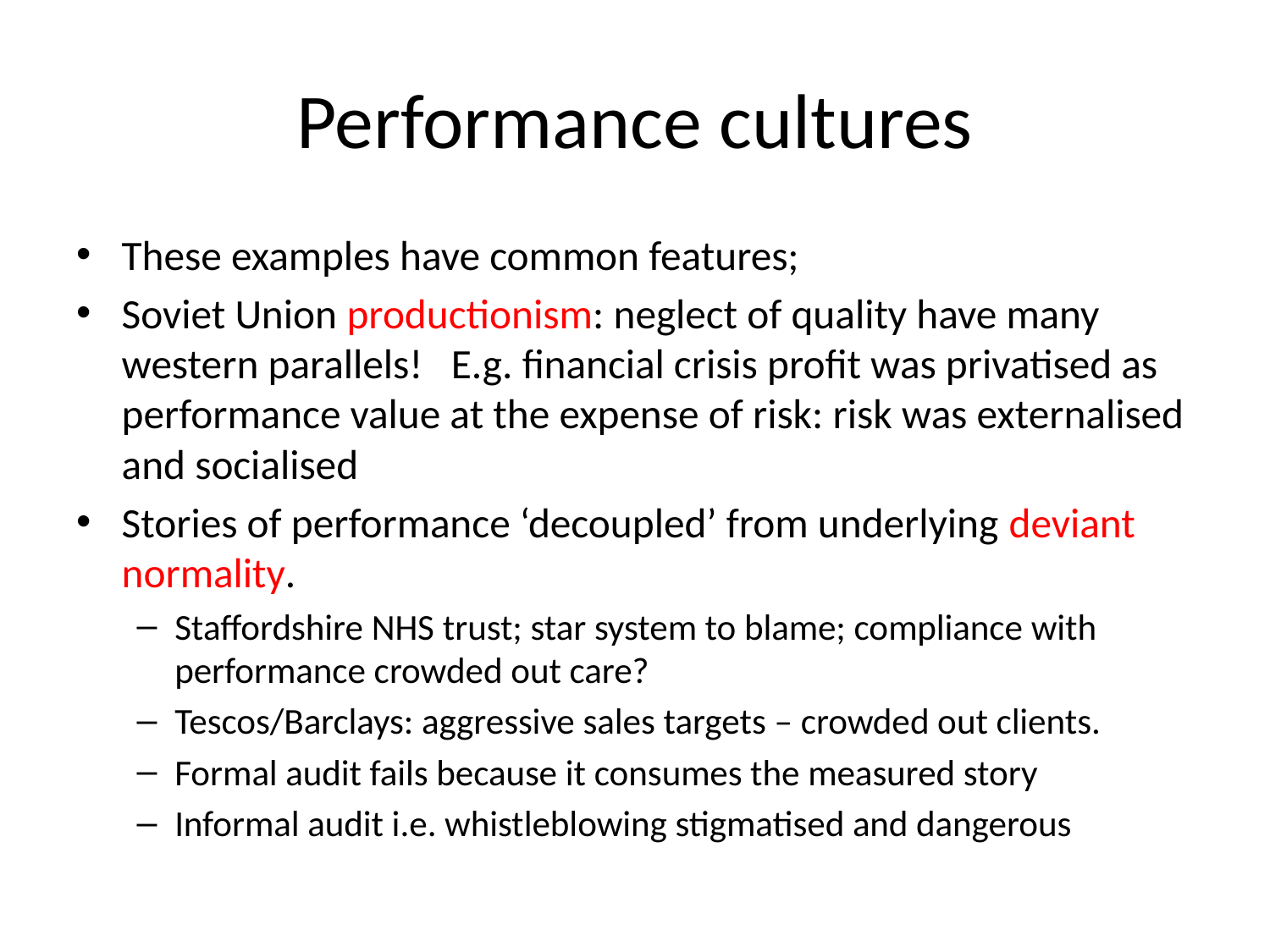

# Performance cultures
These examples have common features;
Soviet Union productionism: neglect of quality have many western parallels!   E.g. financial crisis profit was privatised as performance value at the expense of risk: risk was externalised and socialised
Stories of performance ‘decoupled’ from underlying deviant normality.
Staffordshire NHS trust; star system to blame; compliance with performance crowded out care?
Tescos/Barclays: aggressive sales targets – crowded out clients.
Formal audit fails because it consumes the measured story
Informal audit i.e. whistleblowing stigmatised and dangerous